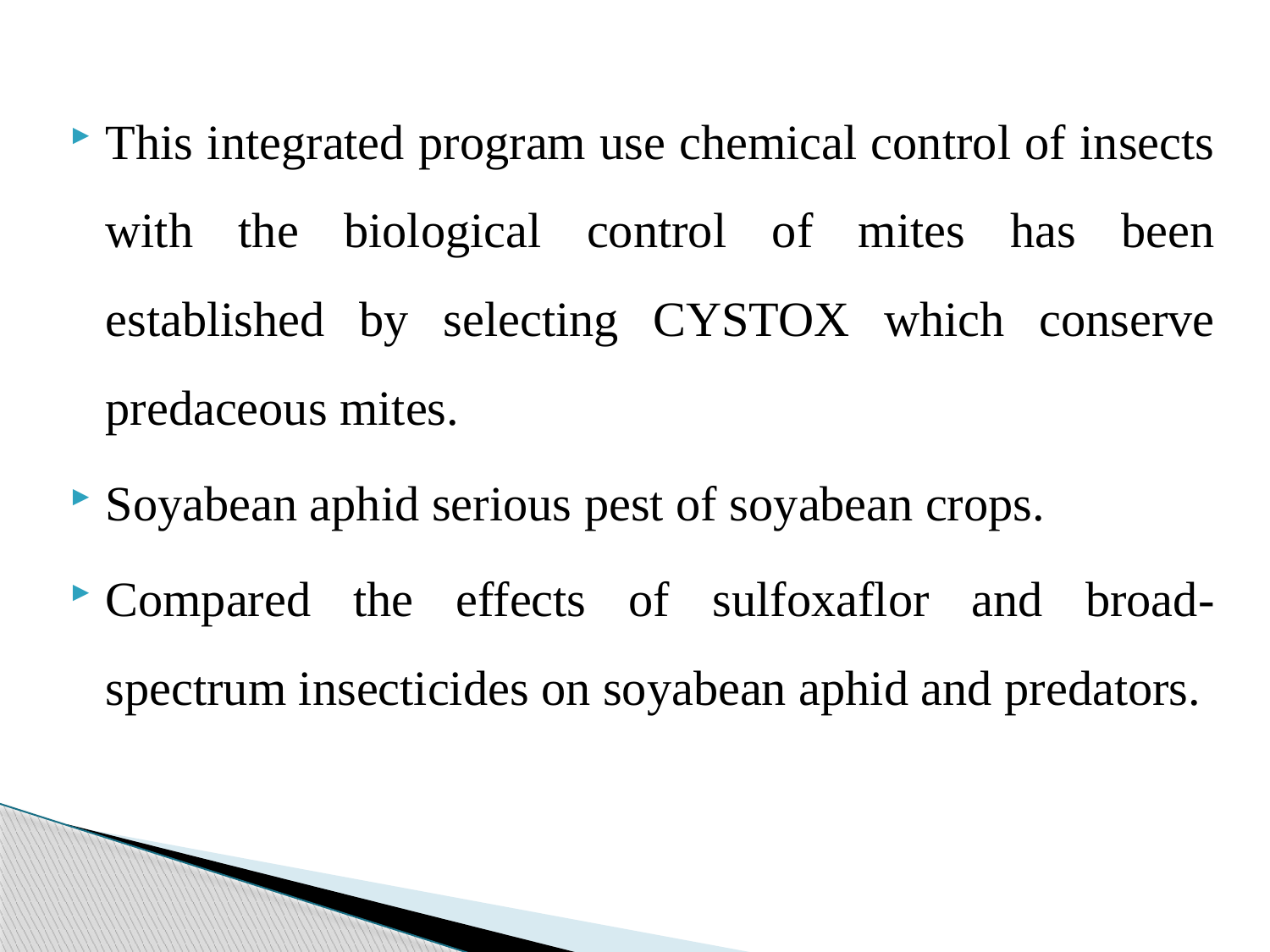

This integrated program use chemical control of insects with the biological control of mites has been established by selecting CYSTOX which conserve predaceous mites.
Soyabean aphid serious pest of soyabean crops.
Compared the effects of sulfoxaflor and broad-spectrum insecticides on soyabean aphid and predators.